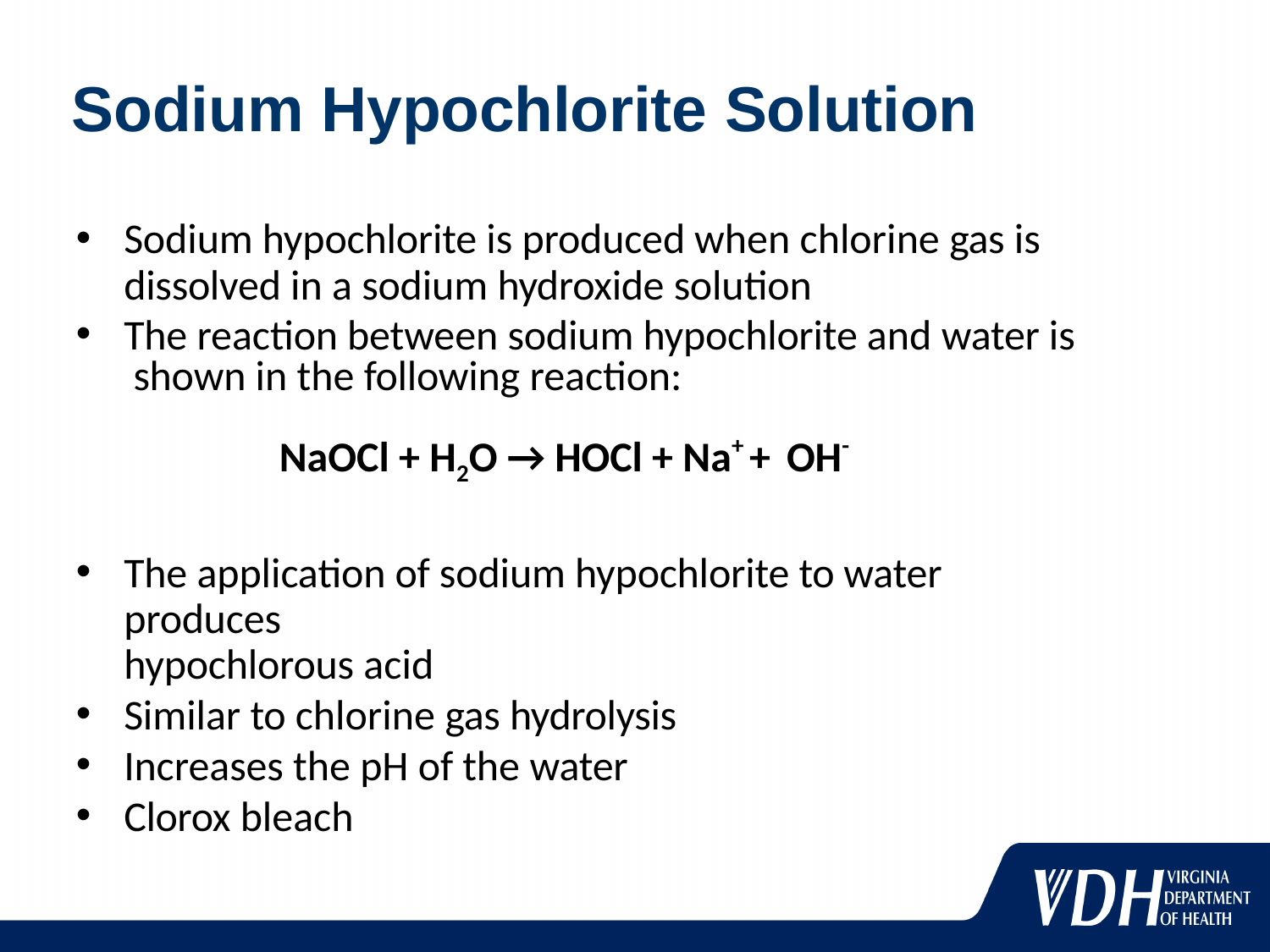

# Sodium Hypochlorite Solution
Sodium hypochlorite is produced when chlorine gas is
dissolved in a sodium hydroxide solution
The reaction between sodium hypochlorite and water is  shown in the following reaction:

			        NaOCl + H2O → HOCl + Na+ + OH-

The application of sodium hypochlorite to water produces
hypochlorous acid
Similar to chlorine gas hydrolysis
Increases the pH of the water
Clorox bleach